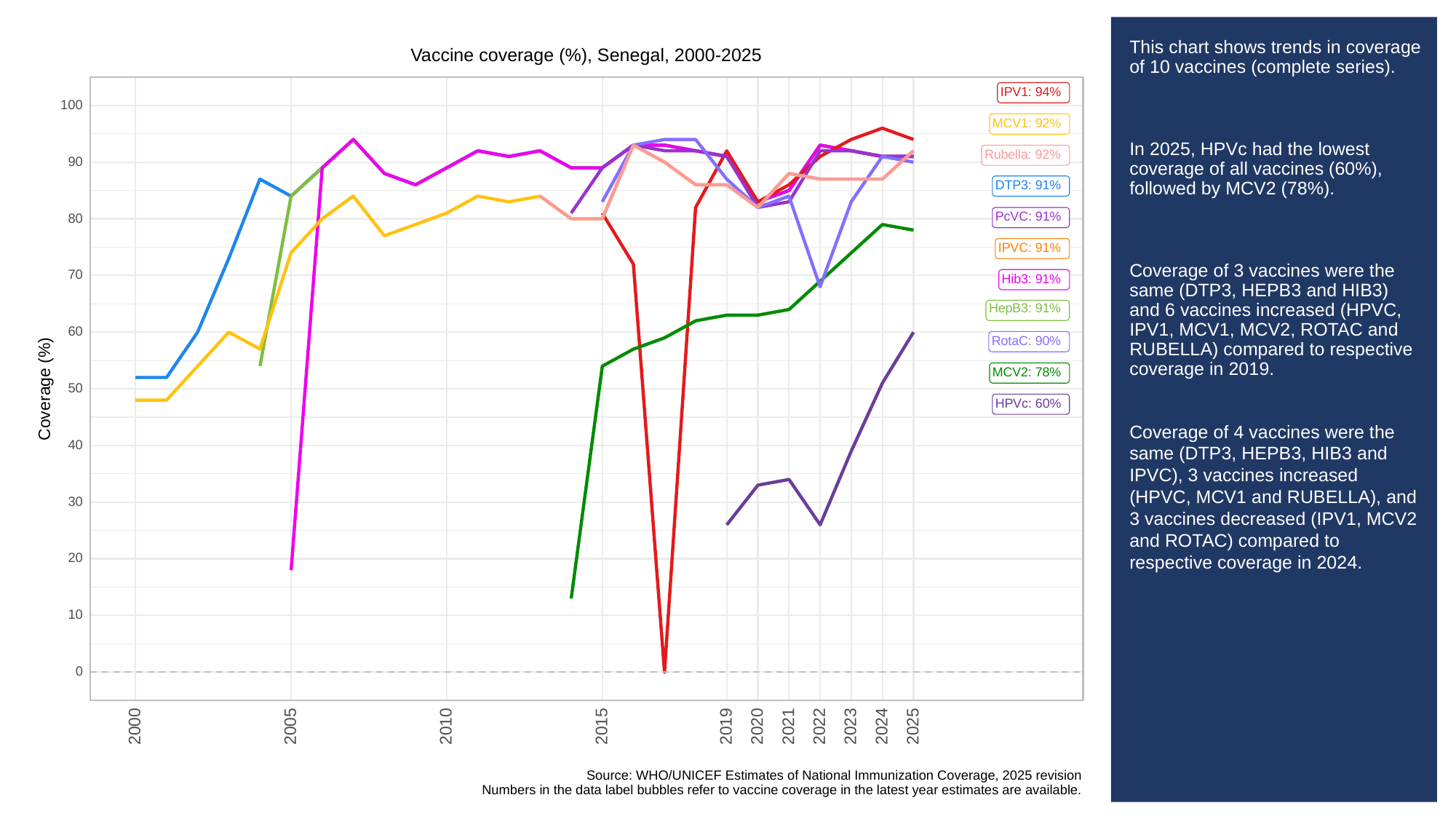

# This chart shows trends in coverage of 10 vaccines (complete series).

In 2025, HPVc had the lowest coverage of all vaccines (60%), followed by MCV2 (78%).

Coverage of 3 vaccines were the same (DTP3, HEPB3 and HIB3) and 6 vaccines increased (HPVC, IPV1, MCV1, MCV2, ROTAC and RUBELLA) compared to respective coverage in 2019.

Coverage of 4 vaccines were the same (DTP3, HEPB3, HIB3 and IPVC), 3 vaccines increased (HPVC, MCV1 and RUBELLA), and 3 vaccines decreased (IPV1, MCV2 and ROTAC) compared to respective coverage in 2024.

Vaccine coverage (%), Senegal, 2000-2025

IPV1: 94%

100

MCV1: 92%

Rubella: 92%

90

DTP3: 91%

PcVC: 91%
80

IPVC: 91%

70
Hib3: 91%

HepB3: 91%

60

RotaC: 90%

MCV2: 78%
Coverage (%)
50

HPVc: 60%

40

30

20

10

0

2023
2000
2005
2010
2015
2019
2020
2021
2022
2024
2025
Source: WHO/UNICEF Estimates of National Immunization Coverage, 2025 revision
Numbers in the data label bubbles refer to vaccine coverage in the latest year estimates are available.